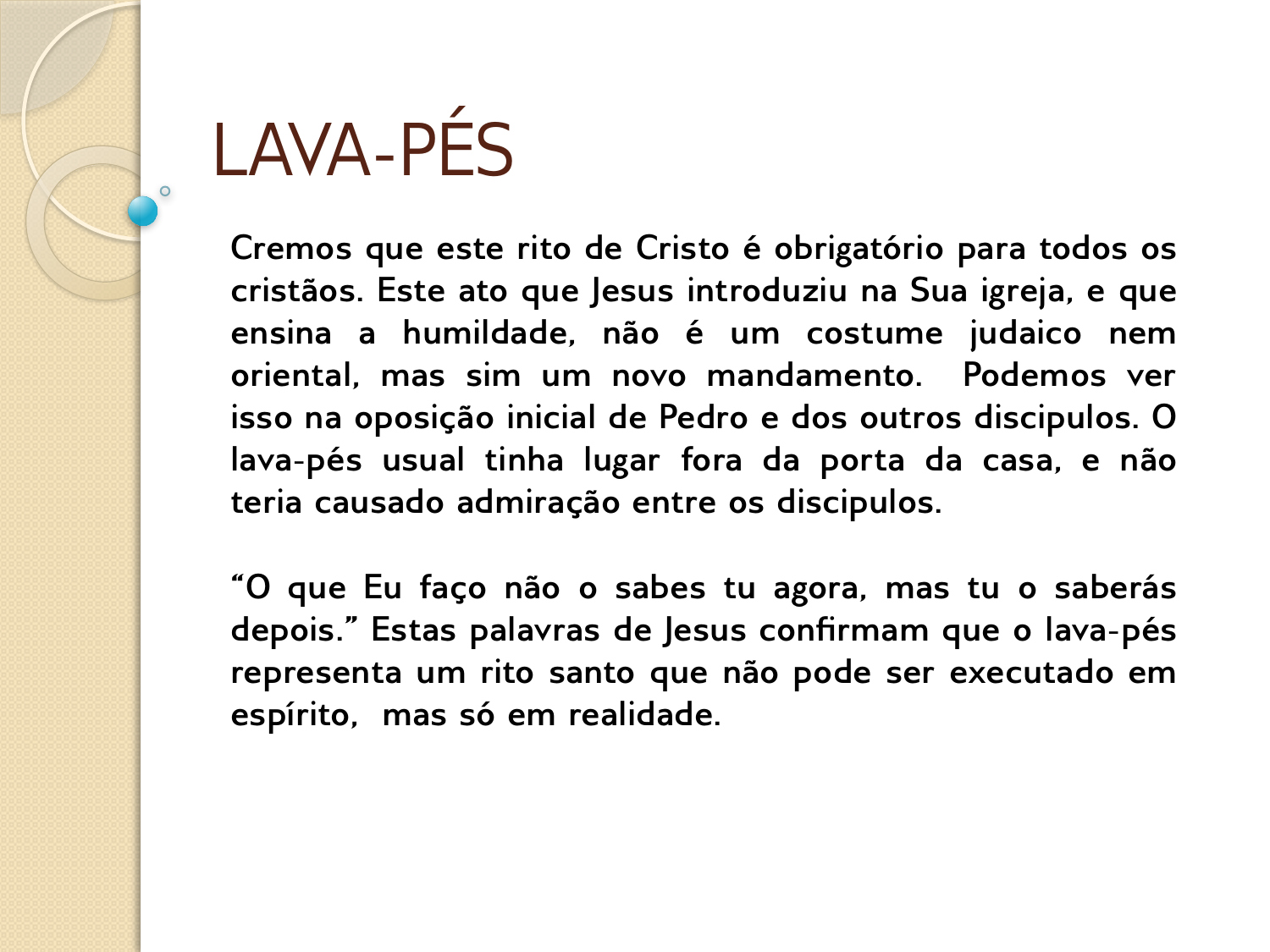

LAVA-PÉS
Cremos que este rito de Cristo é obrigatório para todos os cristãos. Este ato que Jesus introduziu na Sua igreja, e que ensina a humildade, não é um costume judaico nem oriental, mas sim um novo mandamento.  Podemos ver isso na oposição inicial de Pedro e dos outros discipulos. O lava-pés usual tinha lugar fora da porta da casa, e não teria causado admiração entre os discipulos.

“O que Eu faço não o sabes tu agora, mas tu o saberás depois.” Estas palavras de Jesus confirmam que o lava-pés representa um rito santo que não pode ser executado em espírito,  mas só em realidade.